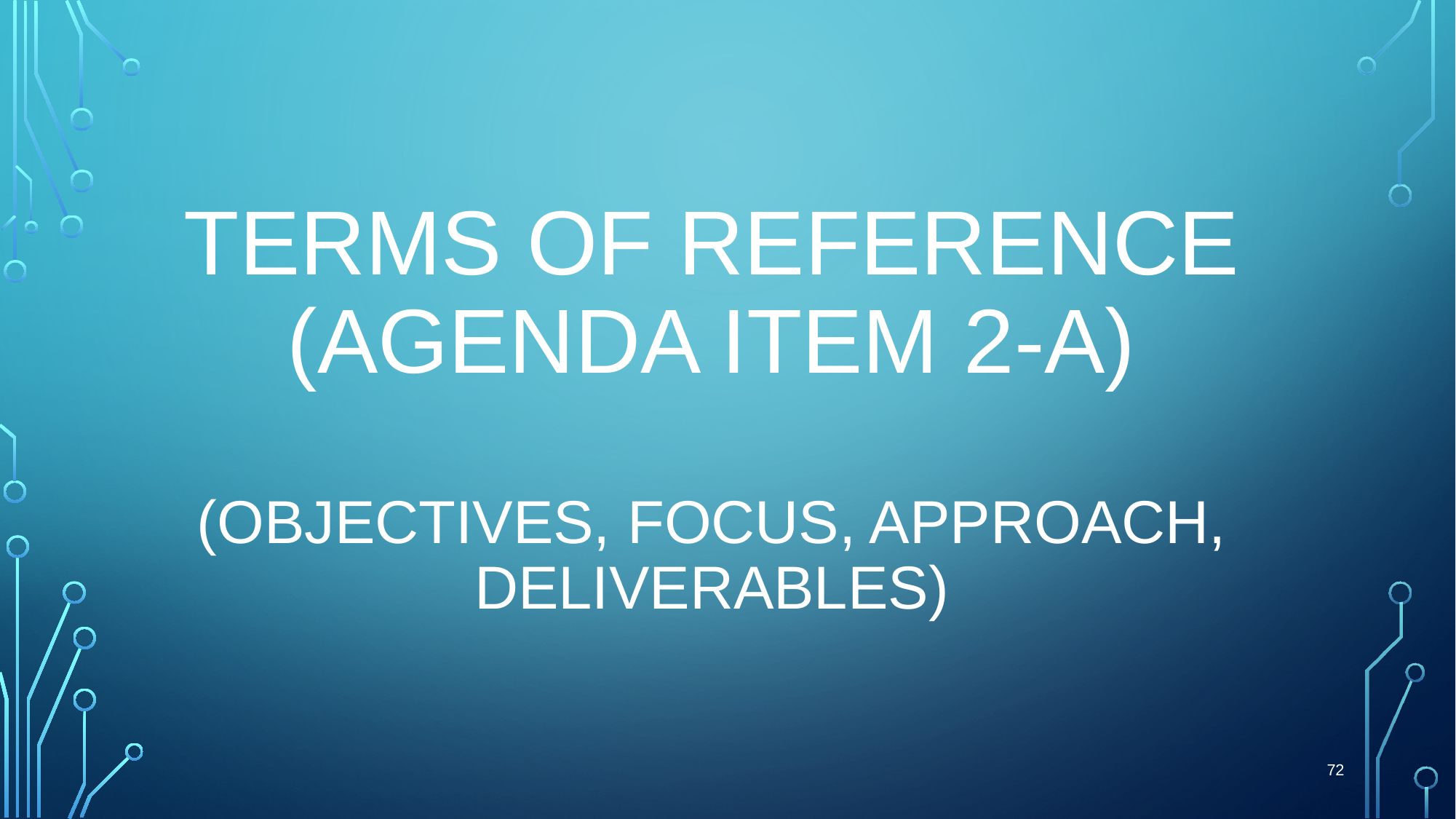

# TERMS OF Reference (agenda item 2-A) (Objectives, focus, approach, deliverables)
72